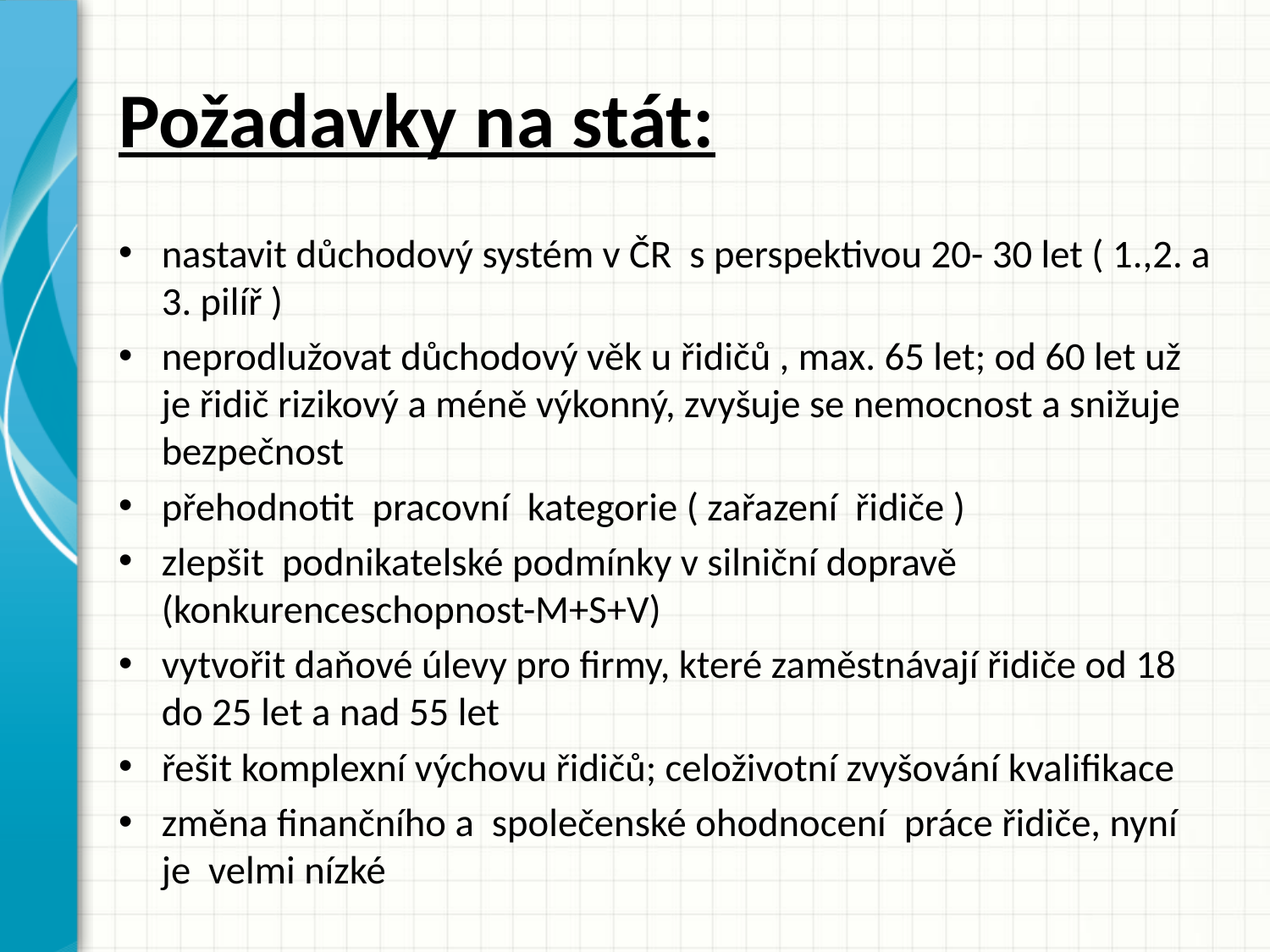

# Požadavky na stát:
nastavit důchodový systém v ČR  s perspektivou 20- 30 let ( 1.,2. a 3. pilíř )
neprodlužovat důchodový věk u řidičů , max. 65 let; od 60 let už je řidič rizikový a méně výkonný, zvyšuje se nemocnost a snižuje bezpečnost
přehodnotit  pracovní  kategorie ( zařazení  řidiče )
zlepšit  podnikatelské podmínky v silniční dopravě
(konkurenceschopnost-M+S+V)
vytvořit daňové úlevy pro firmy, které zaměstnávají řidiče od 18 do 25 let a nad 55 let
řešit komplexní výchovu řidičů; celoživotní zvyšování kvalifikace
změna finančního a  společenské ohodnocení  práce řidiče, nyní je  velmi nízké